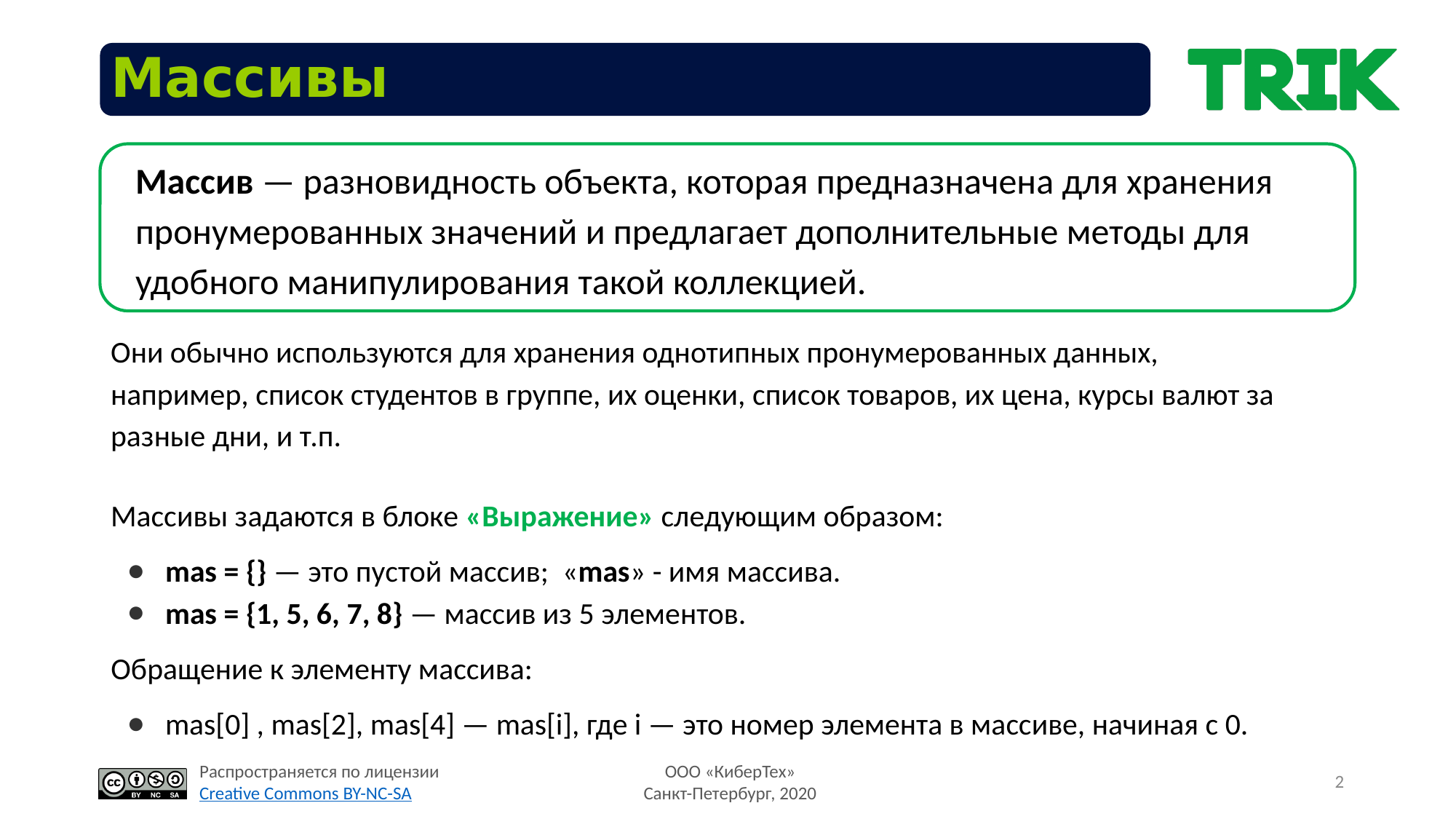

Массивы

Массив — разновидность объекта, которая предназначена для хранения пронумерованных значений и предлагает дополнительные методы для удобного манипулирования такой коллекцией.
Они обычно используются для хранения однотипных пронумерованных данных, например, список студентов в группе, их оценки, список товаров, их цена, курсы валют за разные дни, и т.п.
Массивы задаются в блоке «Выражение» следующим образом:
mas = {} — это пустой массив;  «mas» - имя массива.
mas = {1, 5, 6, 7, 8} — массив из 5 элементов.
Обращение к элементу массива:
mas[0] , mas[2], mas[4] — mas[i], где i — это номер элемента в массиве, начиная с 0.
2